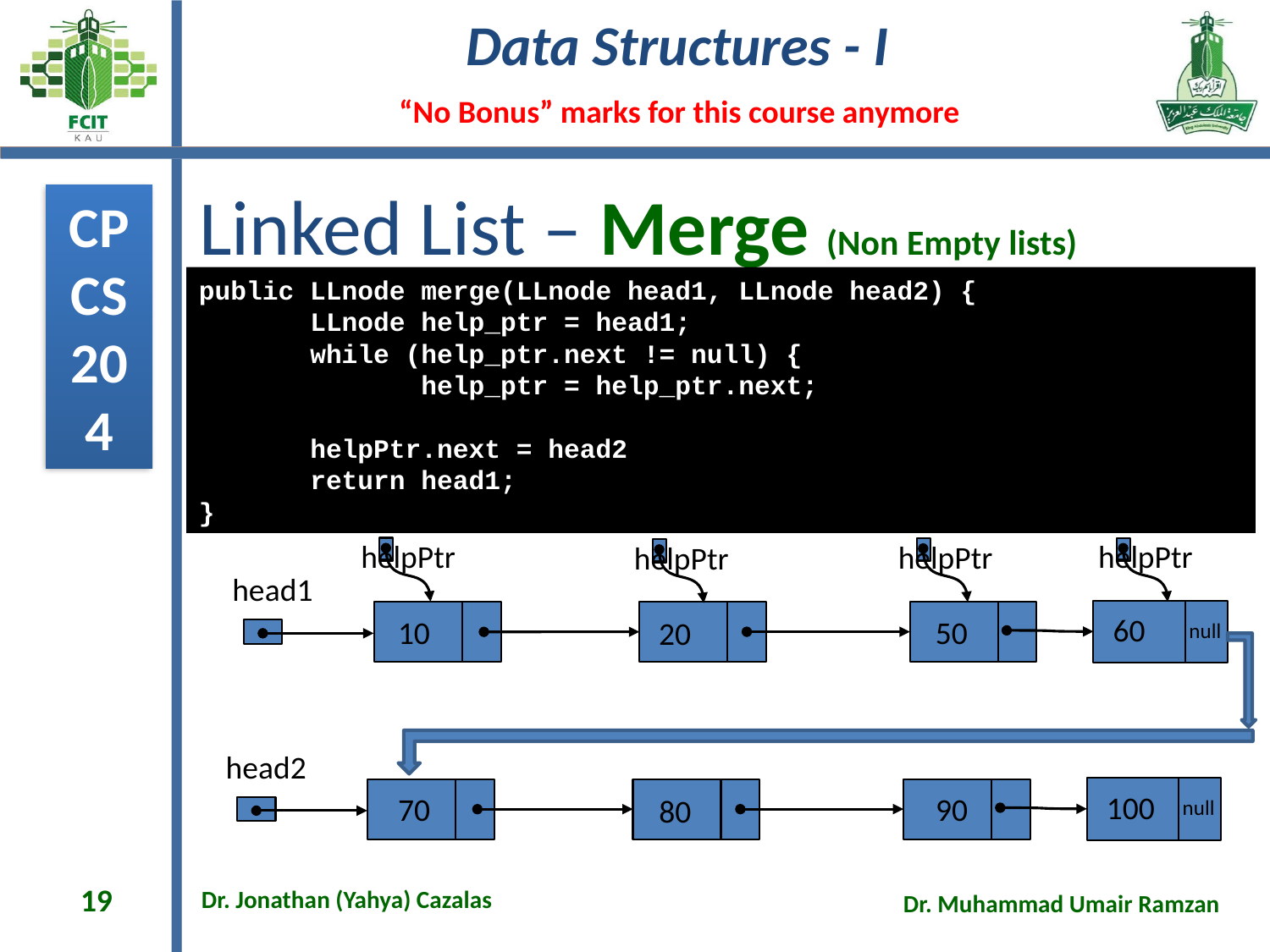

# Linked List – Merge (Non Empty lists)
public LLnode merge(LLnode head1, LLnode head2) {
       LLnode help_ptr = head1;
       while (help_ptr.next != null) {
              help_ptr = help_ptr.next;

       helpPtr.next = head2
       return head1;
}
helpPtr

helpPtr

helpPtr

helpPtr

head1

10
50
20

60

null

head2

70
90
80

100

null
19